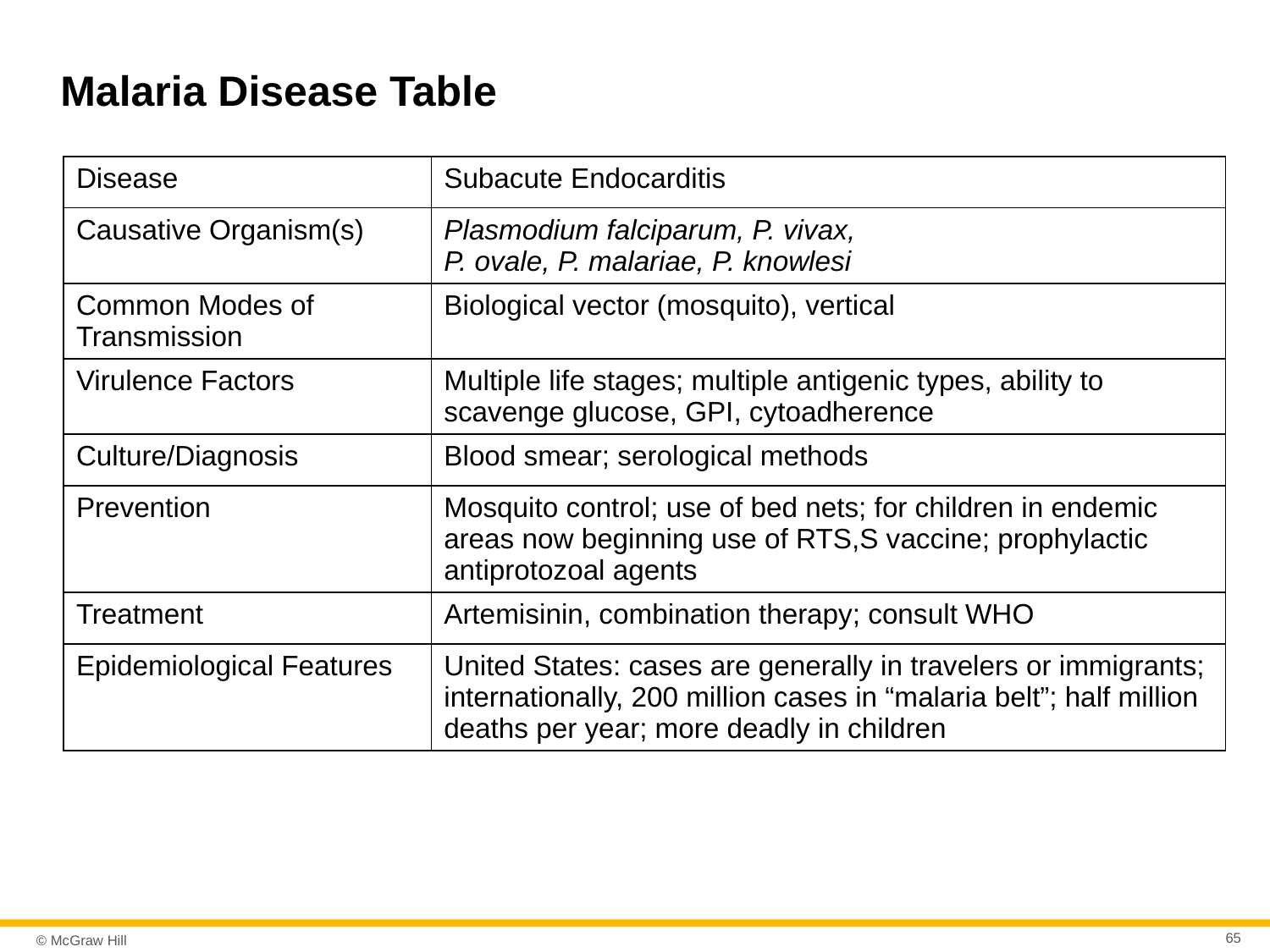

# Malaria Disease Table
| Disease | Subacute Endocarditis |
| --- | --- |
| Causative Organism(s) | Plasmodium falciparum, P. vivax, P. ovale, P. malariae, P. knowlesi |
| Common Modes of Transmission | Biological vector (mosquito), vertical |
| Virulence Factors | Multiple life stages; multiple antigenic types, ability to scavenge glucose, GPI, cytoadherence |
| Culture/Diagnosis | Blood smear; serological methods |
| Prevention | Mosquito control; use of bed nets; for children in endemic areas now beginning use of RTS,S vaccine; prophylactic antiprotozoal agents |
| Treatment | Artemisinin, combination therapy; consult WHO |
| Epidemiological Features | United States: cases are generally in travelers or immigrants; internationally, 200 million cases in “malaria belt”; half million deaths per year; more deadly in children |